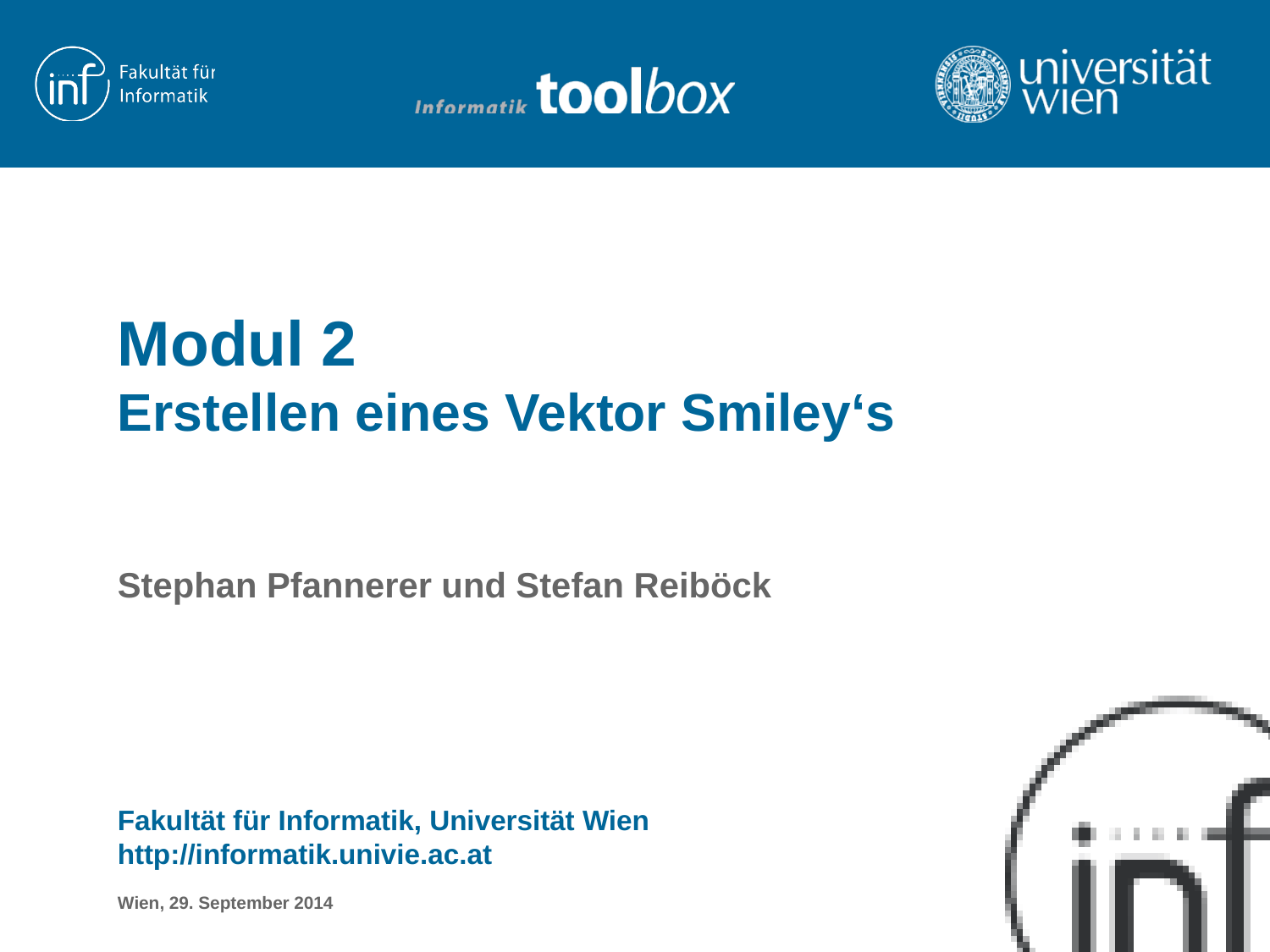

Modul 2
Erstellen eines Vektor Smiley‘s
Stephan Pfannerer und Stefan Reiböck
Fakultät für Informatik, Universität Wien
http://informatik.univie.ac.at
Wien, 29. September 2014